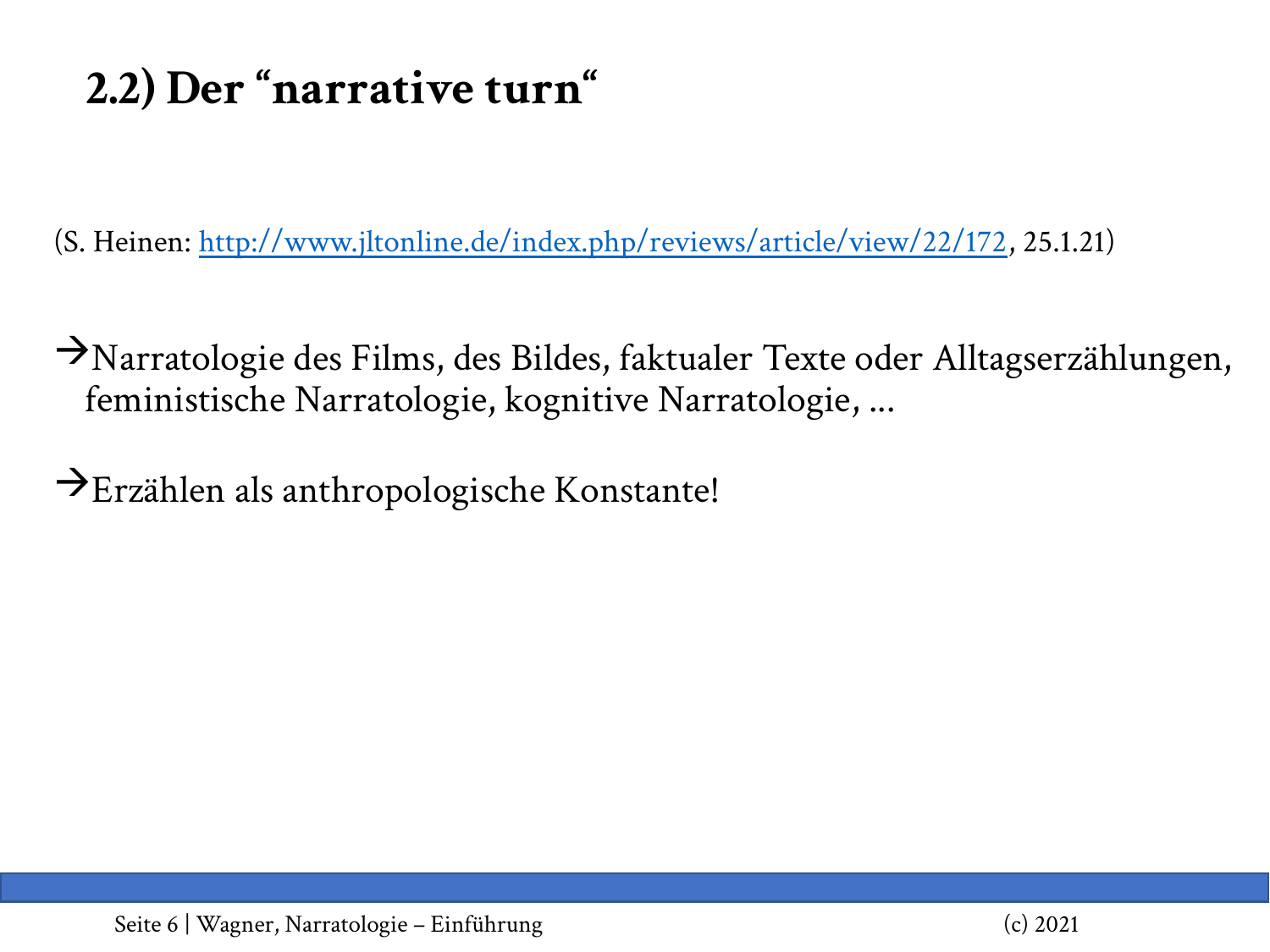

# 2.2) Der “narrative turn“

(S. Heinen: http://www.jltonline.de/index.php/reviews/article/view/22/172, 25.1.21)

Narratologie des Films, des Bildes, faktualer Texte oder Alltagserzählungen, feministische Narratologie, kognitive Narratologie, ...

Erzählen als anthropologische Konstante!

Seite 6 | Wagner, Narratologie – Einführung 		            		(c) 2021